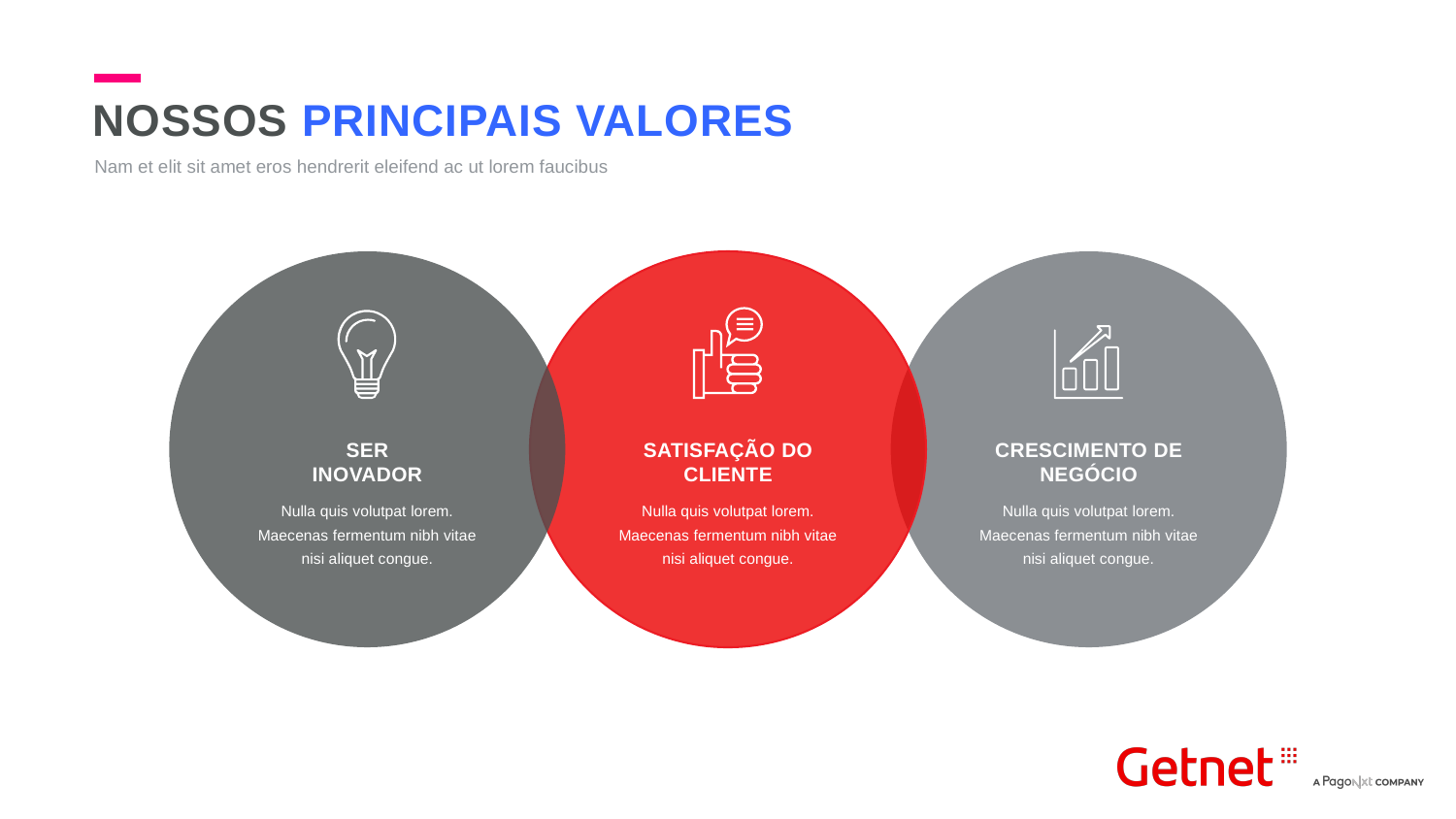

NOSSOS PRINCIPAIS VALORES
Nam et elit sit amet eros hendrerit eleifend ac ut lorem faucibus

SER
INOVADOR
Nulla quis volutpat lorem. Maecenas fermentum nibh vitae nisi aliquet congue.

SATISFAÇÃO DO
CLIENTE
Nulla quis volutpat lorem. Maecenas fermentum nibh vitae nisi aliquet congue.

CRESCIMENTO DE
NEGÓCIO
Nulla quis volutpat lorem. Maecenas fermentum nibh vitae nisi aliquet congue.